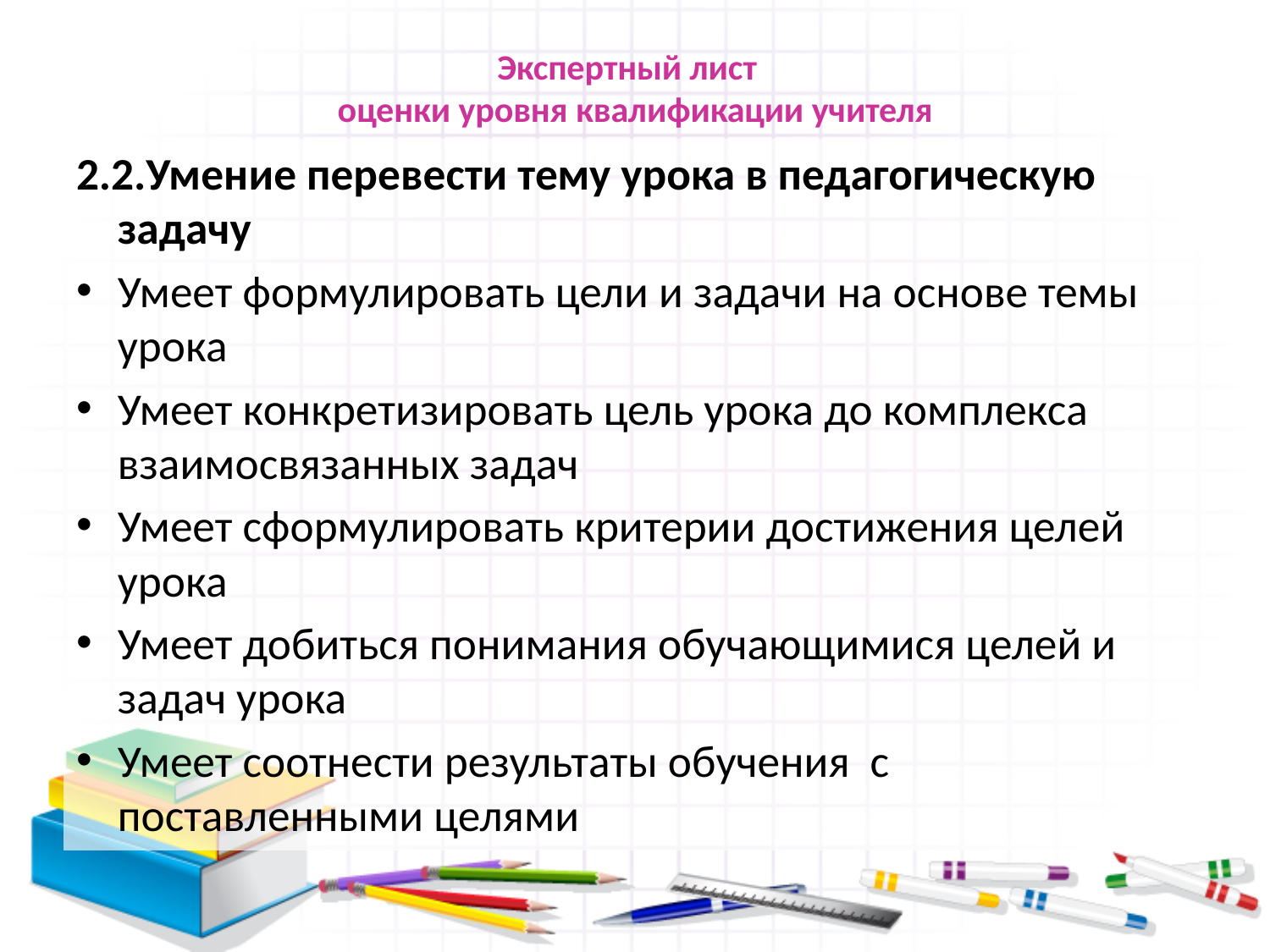

# Экспертный лист оценки уровня квалификации учителя
2.2.Умение перевести тему урока в педагогическую задачу
Умеет формулировать цели и задачи на основе темы урока
Умеет конкретизировать цель урока до комплекса взаимосвязанных задач
Умеет сформулировать критерии достижения целей урока
Умеет добиться понимания обучающимися целей и задач урока
Умеет соотнести результаты обучения  с поставленными целями